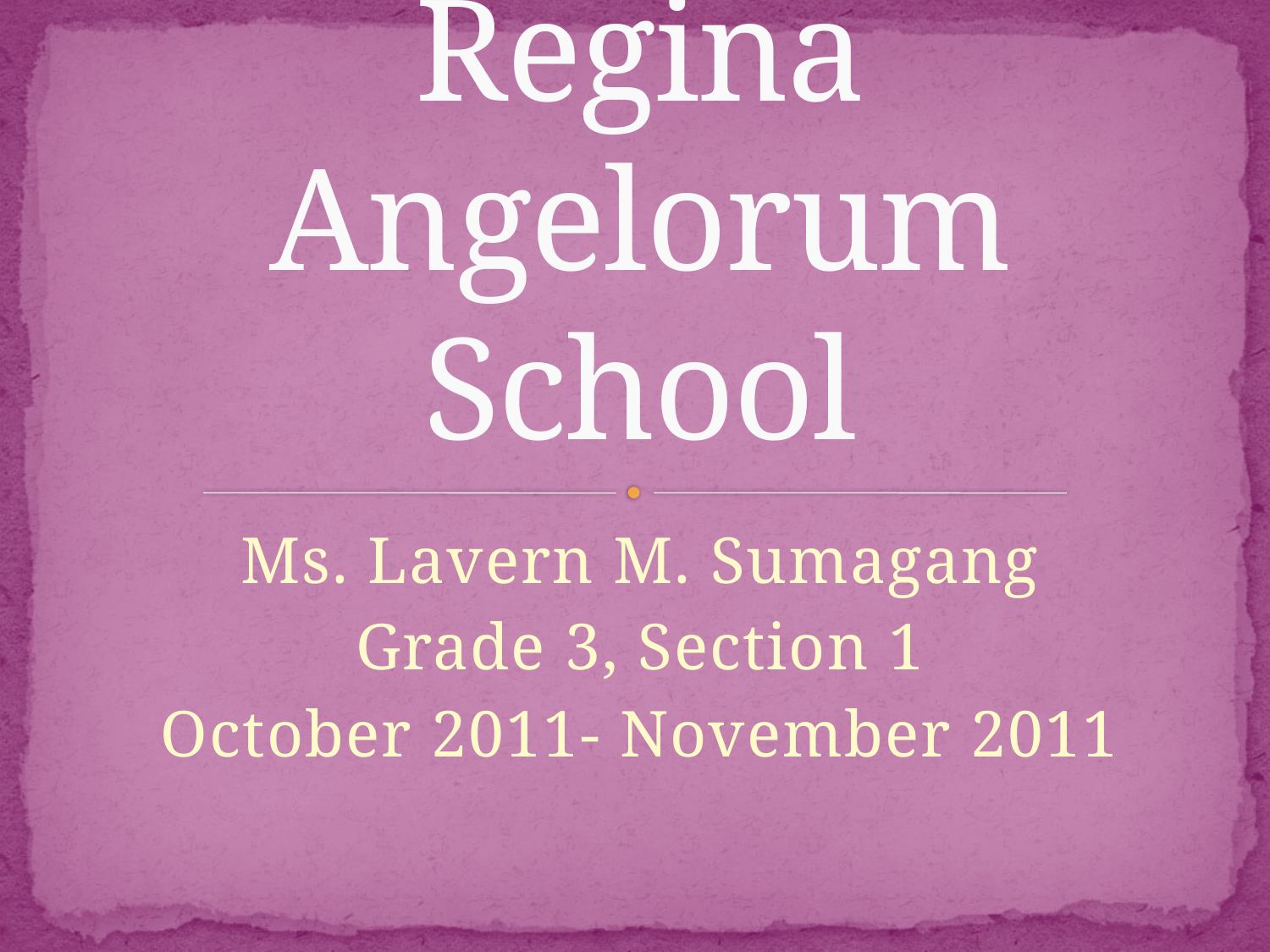

# Regina Angelorum School
Ms. Lavern M. Sumagang
Grade 3, Section 1
October 2011- November 2011